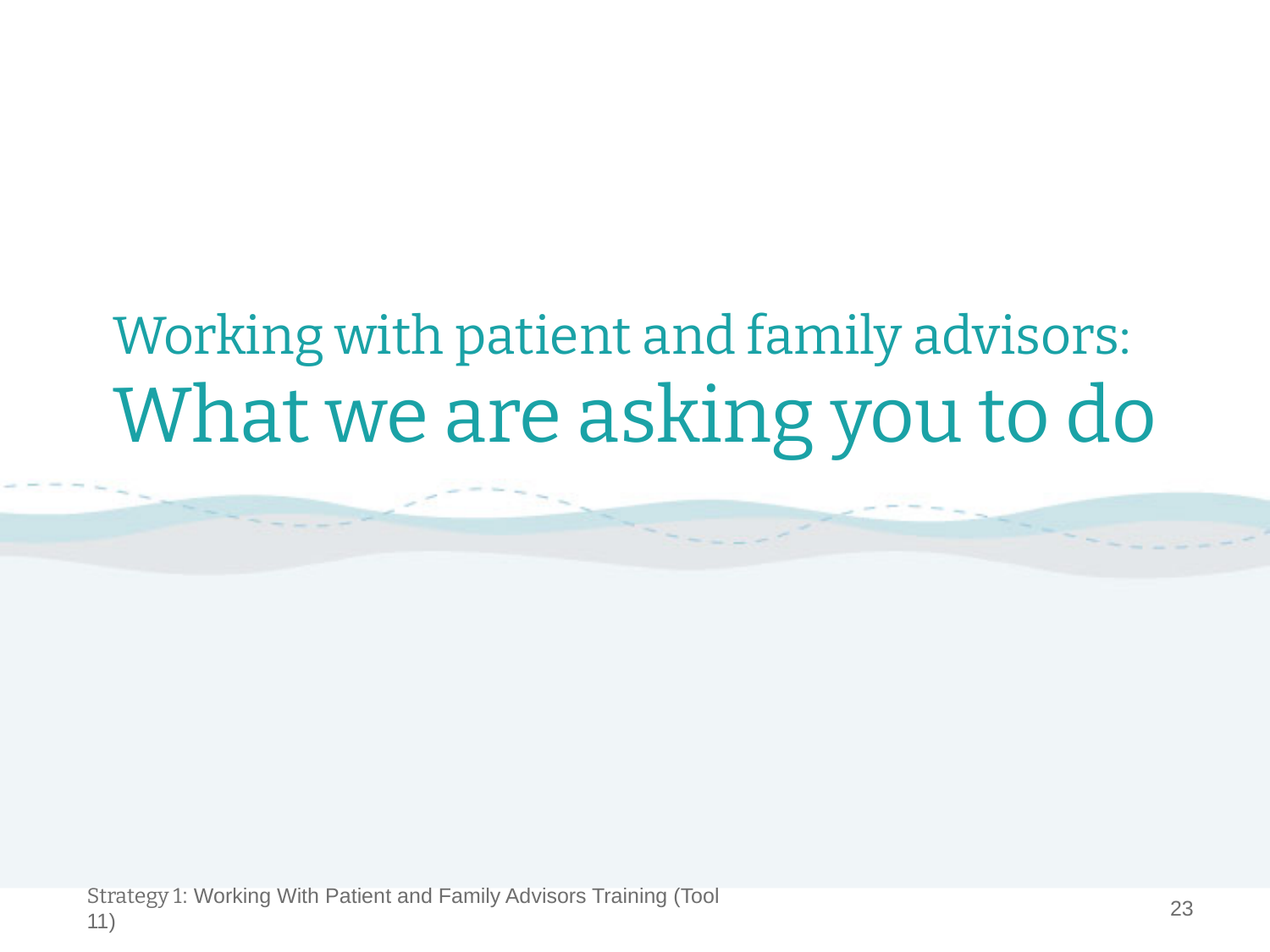

# Working with patient and family advisors: What we are asking you to do
Strategy 1: Working With Patient and Family Advisors Training (Tool 11)
23